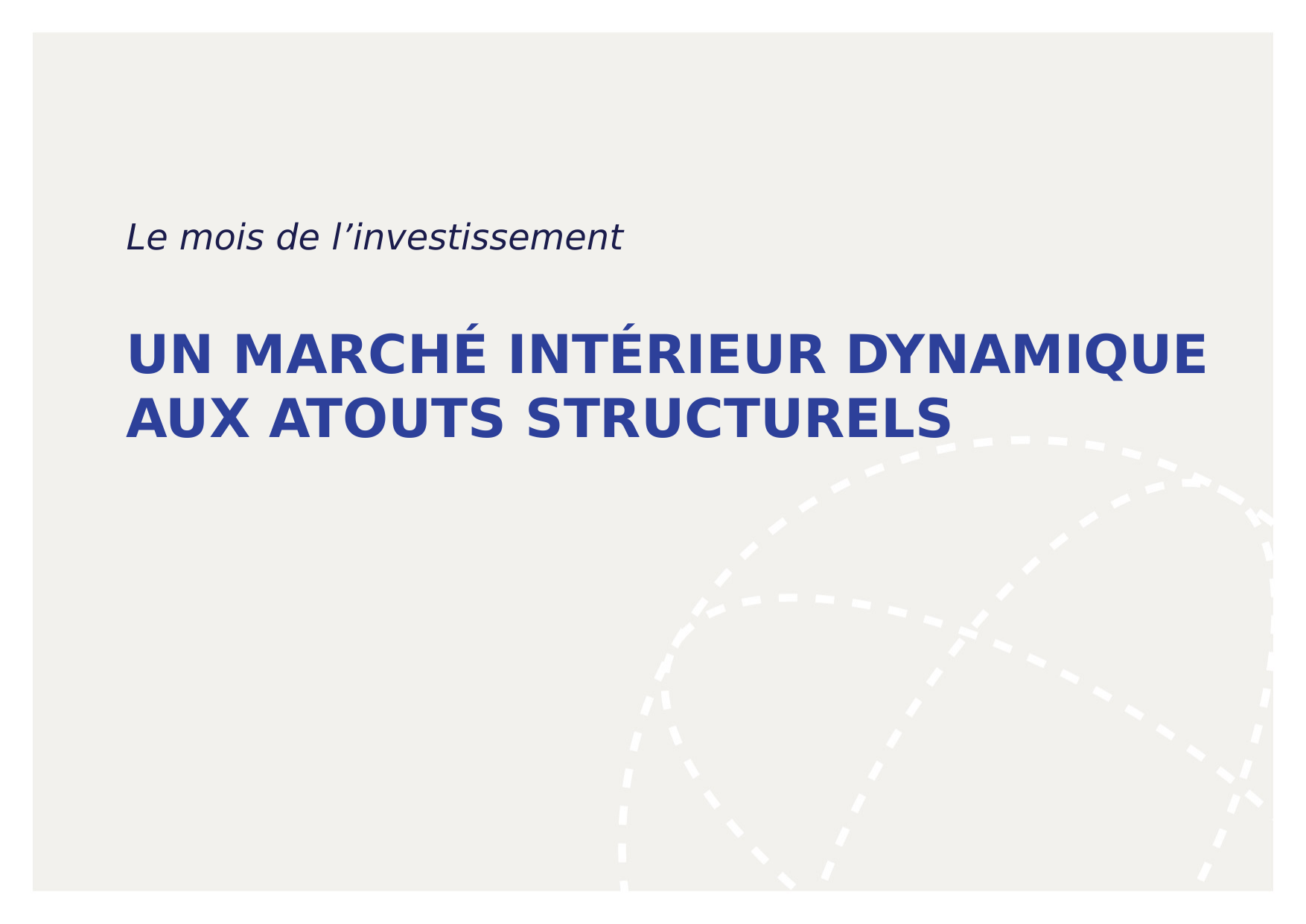

Le mois de l’investissement

# Un marché intérieur dynamique aux atouts structurels